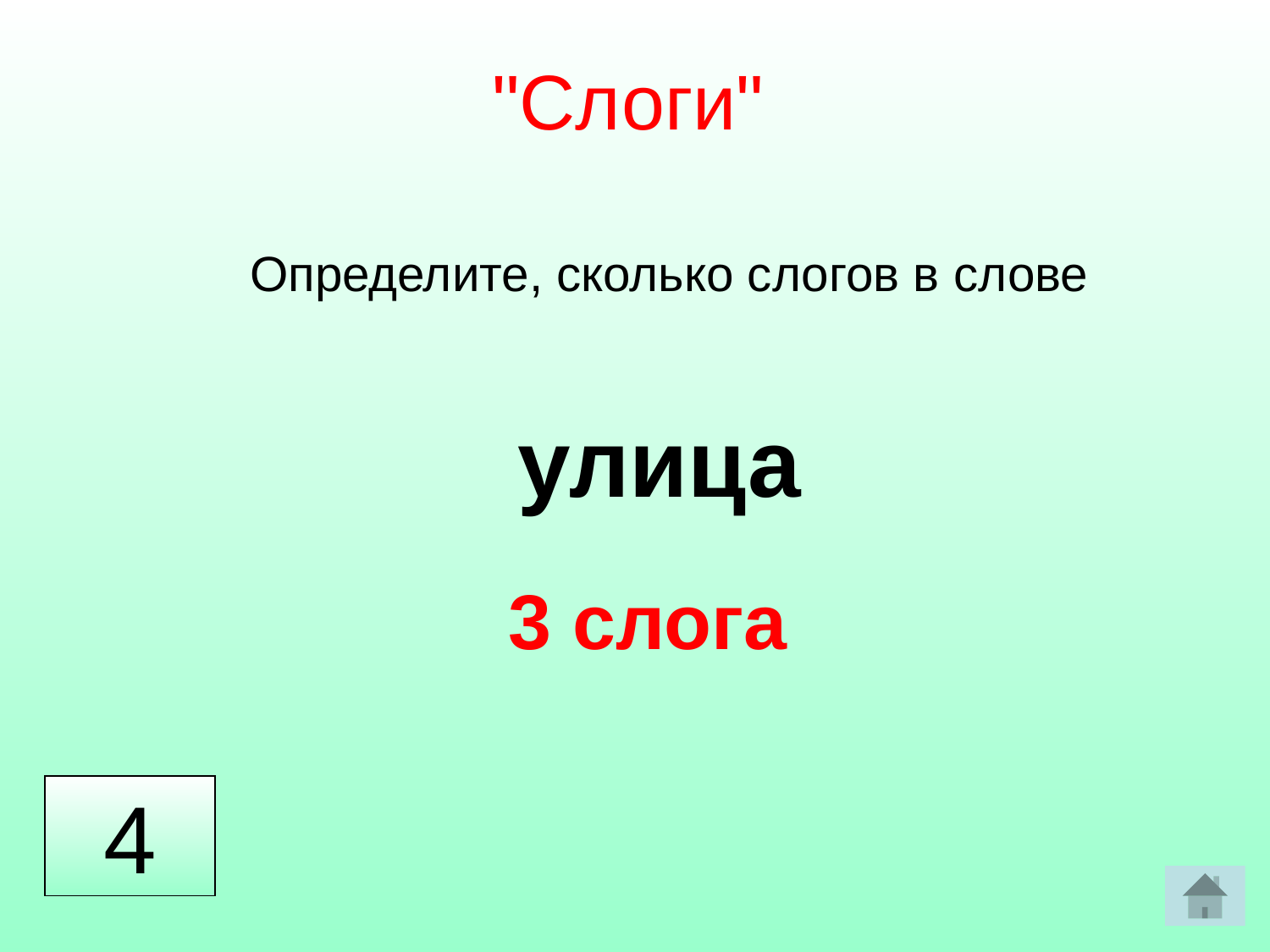

"Слоги"
Определите, сколько слогов в слове
улица
3 слога
4